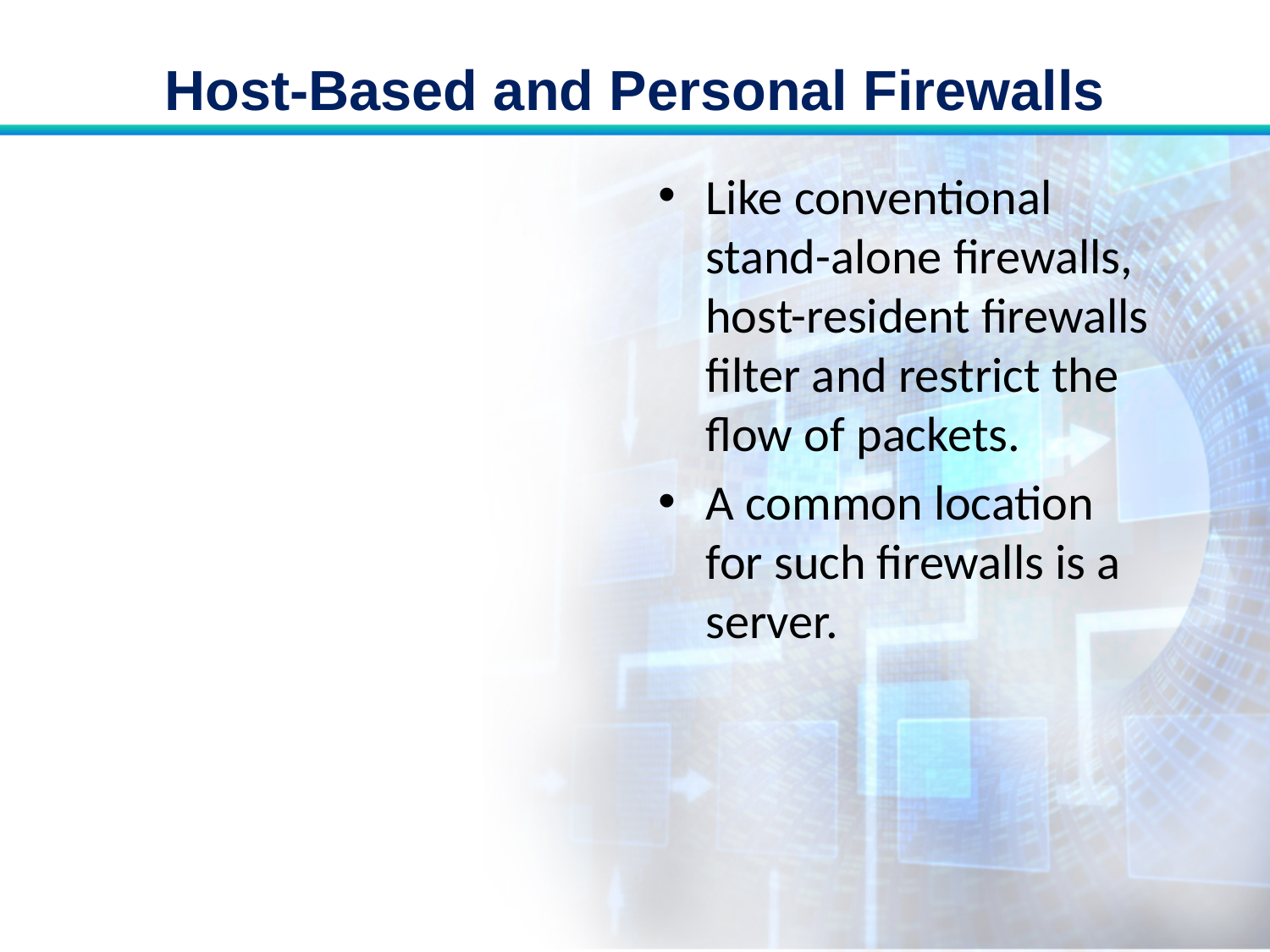

# Host-Based and Personal Firewalls
Like conventional stand-alone firewalls, host-resident firewalls filter and restrict the flow of packets.
A common location for such firewalls is a server.